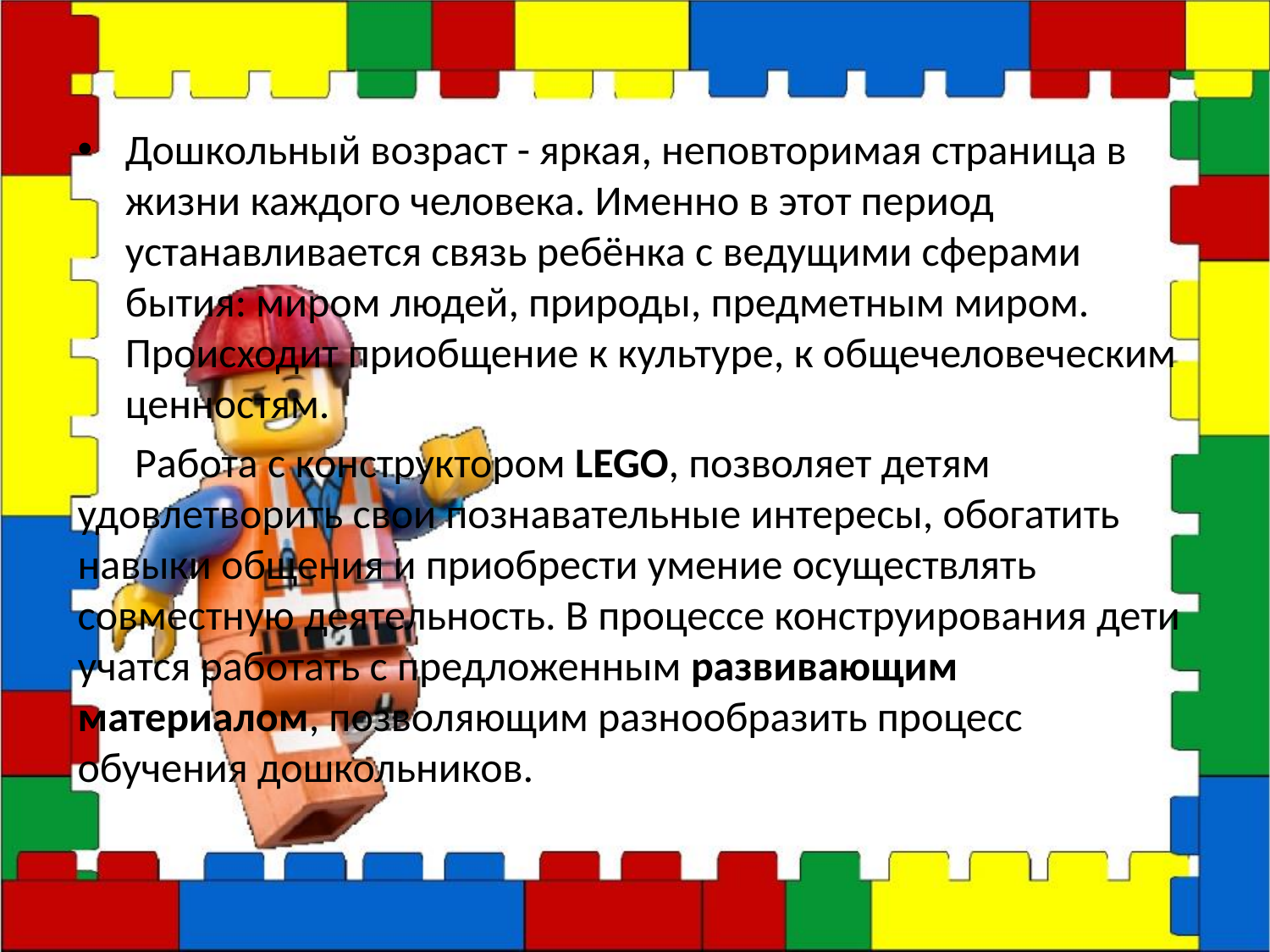

#
Дошкольный возраст - яркая, неповторимая страница в жизни каждого человека. Именно в этот период устанавливается связь ребёнка с ведущими сферами бытия: миром людей, природы, предметным миром. Происходит приобщение к культуре, к общечеловеческим ценностям.
      Работа с конструктором LEGO, позволяет детям          удовлетворить свои познавательные интересы, обогатить навыки общения и приобрести умение осуществлять совместную деятельность. В процессе конструирования дети учатся работать с предложенным развивающим материалом, позволяющим разнообразить процесс обучения дошкольников.